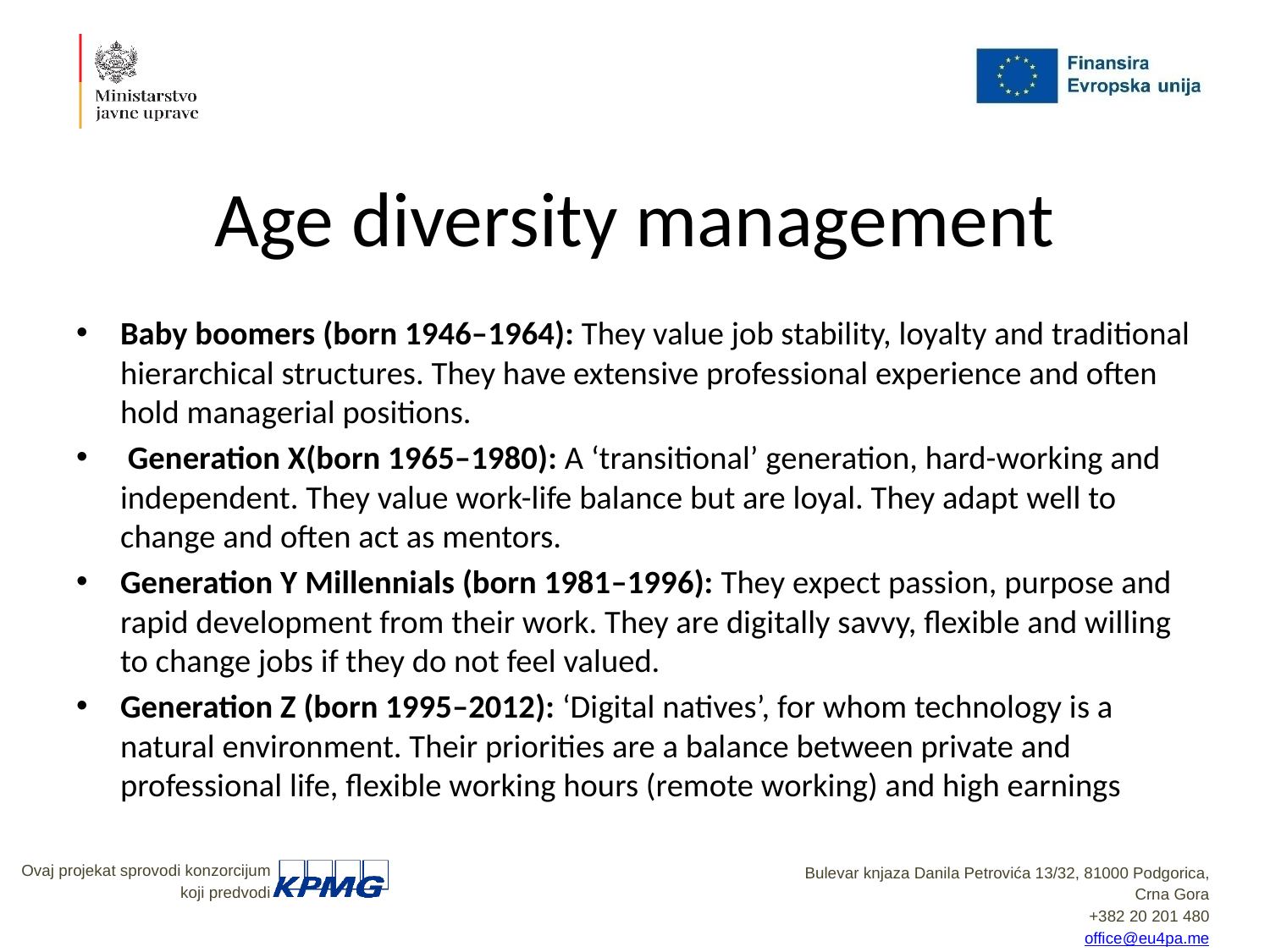

# Age diversity management

Baby boomers (born 1946–1964): They value job stability, loyalty and traditional hierarchical structures. They have extensive professional experience and often hold managerial positions.
 Generation X(born 1965–1980): A ‘transitional’ generation, hard-working and independent. They value work-life balance but are loyal. They adapt well to change and often act as mentors.
Generation Y Millennials (born 1981–1996): They expect passion, purpose and rapid development from their work. They are digitally savvy, flexible and willing to change jobs if they do not feel valued.
Generation Z (born 1995–2012): ‘Digital natives’, for whom technology is a natural environment. Their priorities are a balance between private and professional life, flexible working hours (remote working) and high earnings